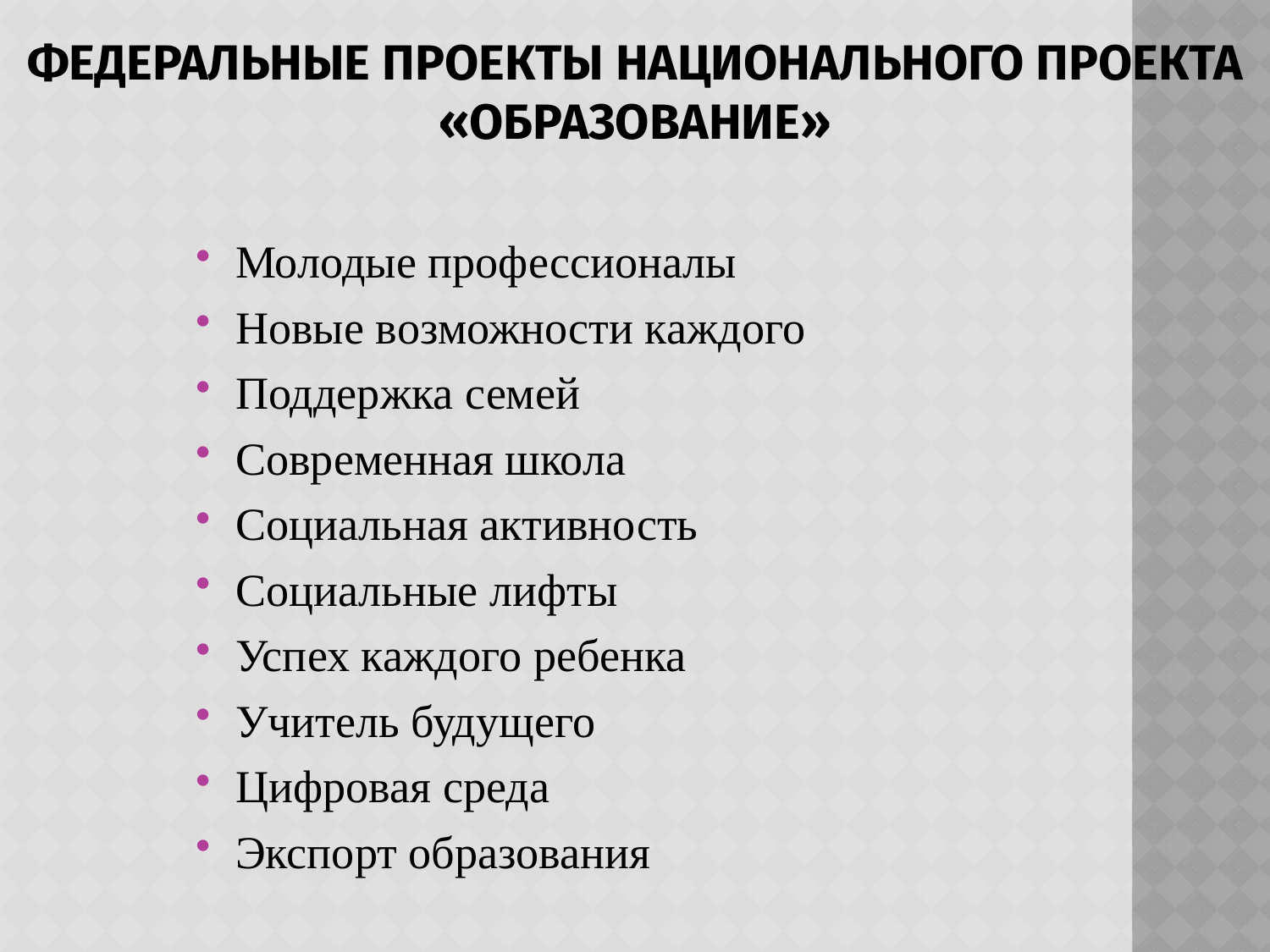

# Федеральные проекты национального проекта «Образование»
Молодые профессионалы
Новые возможности каждого
Поддержка семей
Современная школа
Социальная активность
Социальные лифты
Успех каждого ребенка
Учитель будущего
Цифровая среда
Экспорт образования